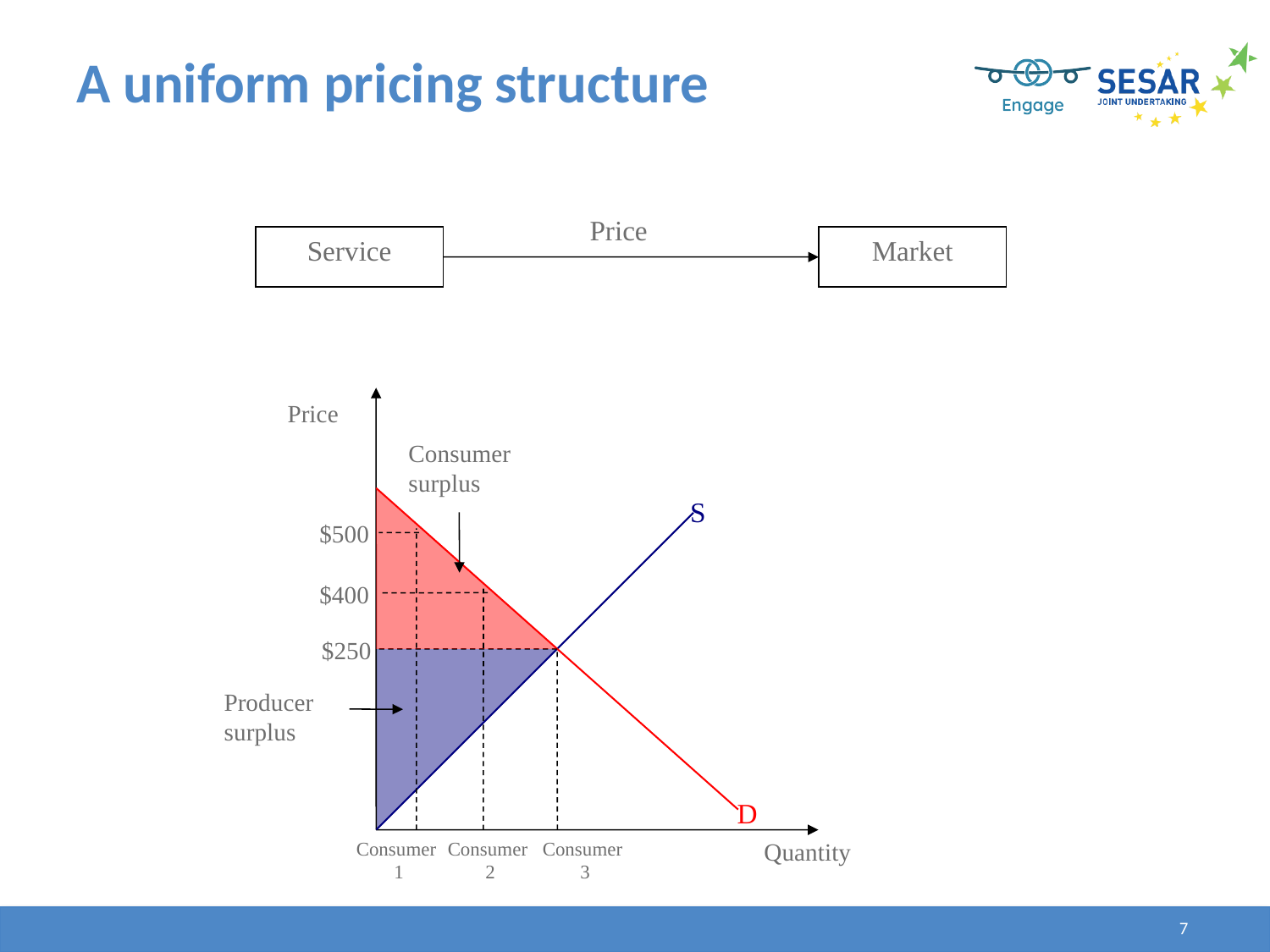

# A uniform pricing structure
Price
Service
Market

Price
Consumer surplus

S
$500

$400

$250

Producer surplus

D
Consumer  1
Consumer  2
Consumer  3
Quantity
7